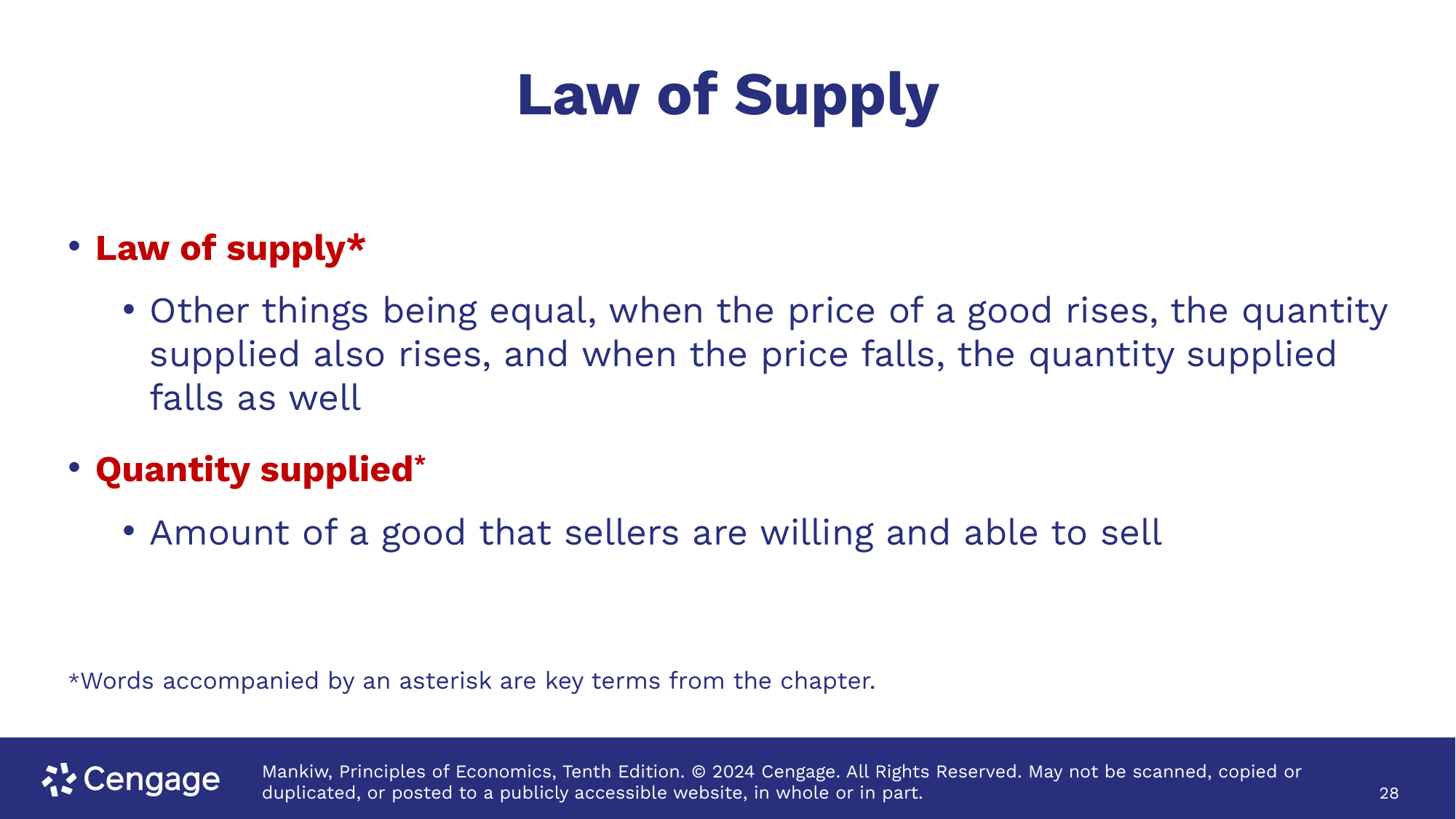

# Law of Supply
Law of supply*
Other things being equal, when the price of a good rises, the quantity supplied also rises, and when the price falls, the quantity supplied falls as well
Quantity supplied*
Amount of a good that sellers are willing and able to sell
*Words accompanied by an asterisk are key terms from the chapter.